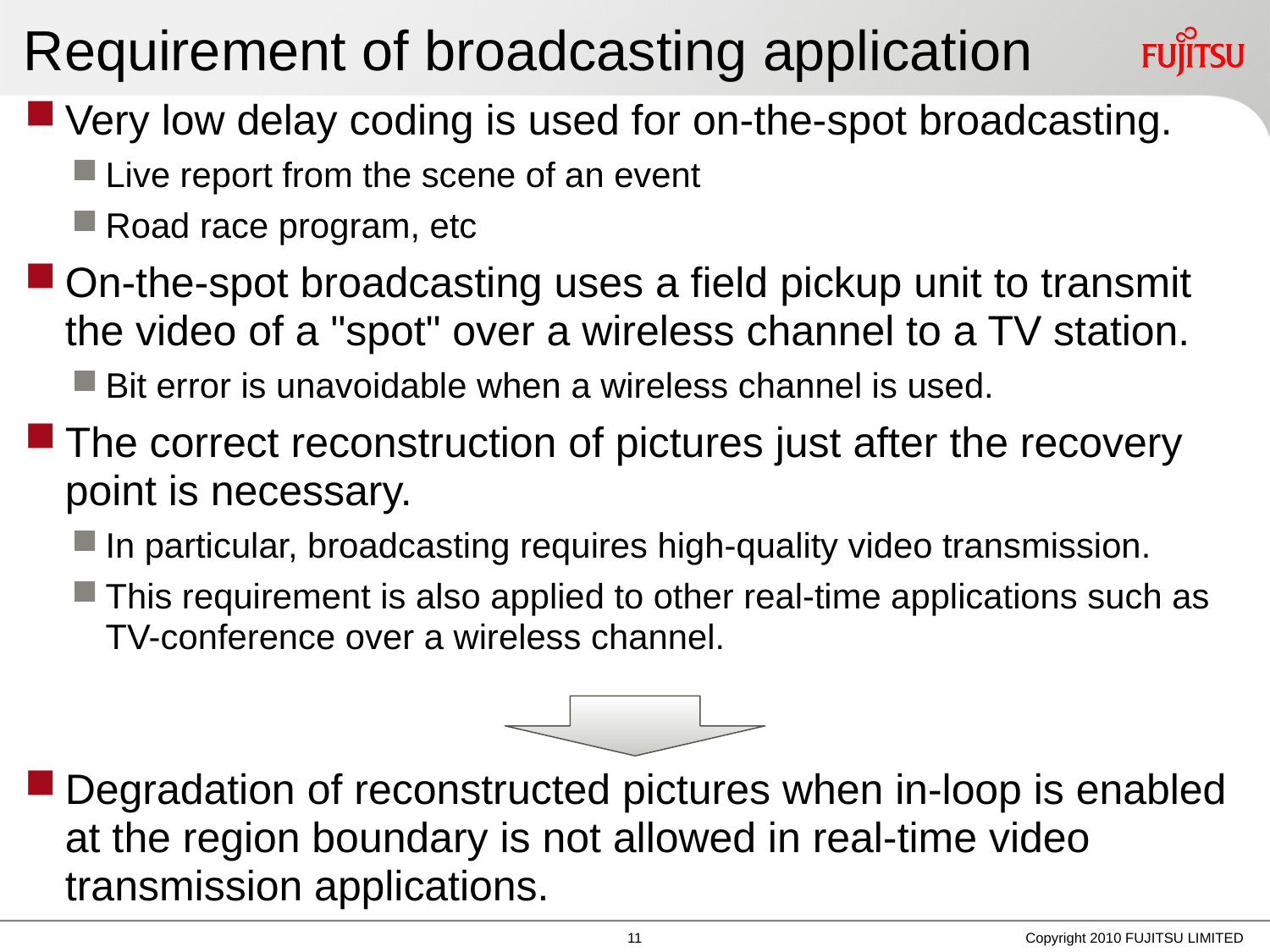

# Requirement of broadcasting application
Very low delay coding is used for on-the-spot broadcasting.
Live report from the scene of an event
Road race program, etc
On-the-spot broadcasting uses a field pickup unit to transmit the video of a "spot" over a wireless channel to a TV station.
Bit error is unavoidable when a wireless channel is used.
The correct reconstruction of pictures just after the recovery point is necessary.
In particular, broadcasting requires high-quality video transmission.
This requirement is also applied to other real-time applications such as TV-conference over a wireless channel.

Degradation of reconstructed pictures when in-loop is enabled at the region boundary is not allowed in real-time video transmission applications.
11
Copyright 2010 FUJITSU LIMITED